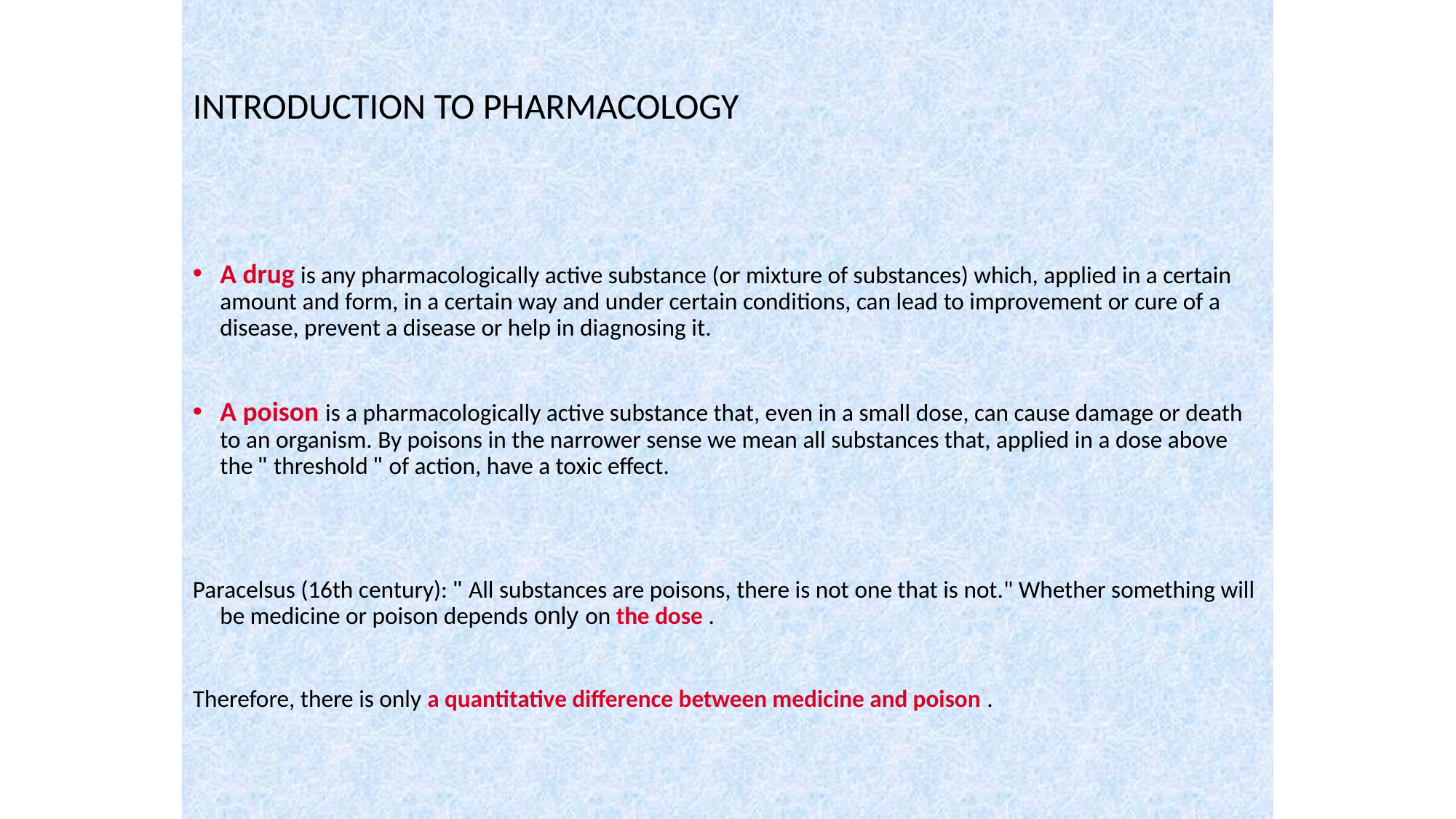

# INTRODUCTION TO PHARMACOLOGY

A drug is any pharmacologically active substance (or mixture of substances) which, applied in a certain amount and form, in a certain way and under certain conditions, can lead to improvement or cure of a disease, prevent a disease or help in diagnosing it.

A poison is a pharmacologically active substance that, even in a small dose, can cause damage or death to an organism. By poisons in the narrower sense we mean all substances that, applied in a dose above the " threshold " of action, have a toxic effect.

Paracelsus (16th century): " All substances are poisons, there is not one that is not." Whether something will be medicine or poison depends only on the dose .

Therefore, there is only a quantitative difference between medicine and poison .